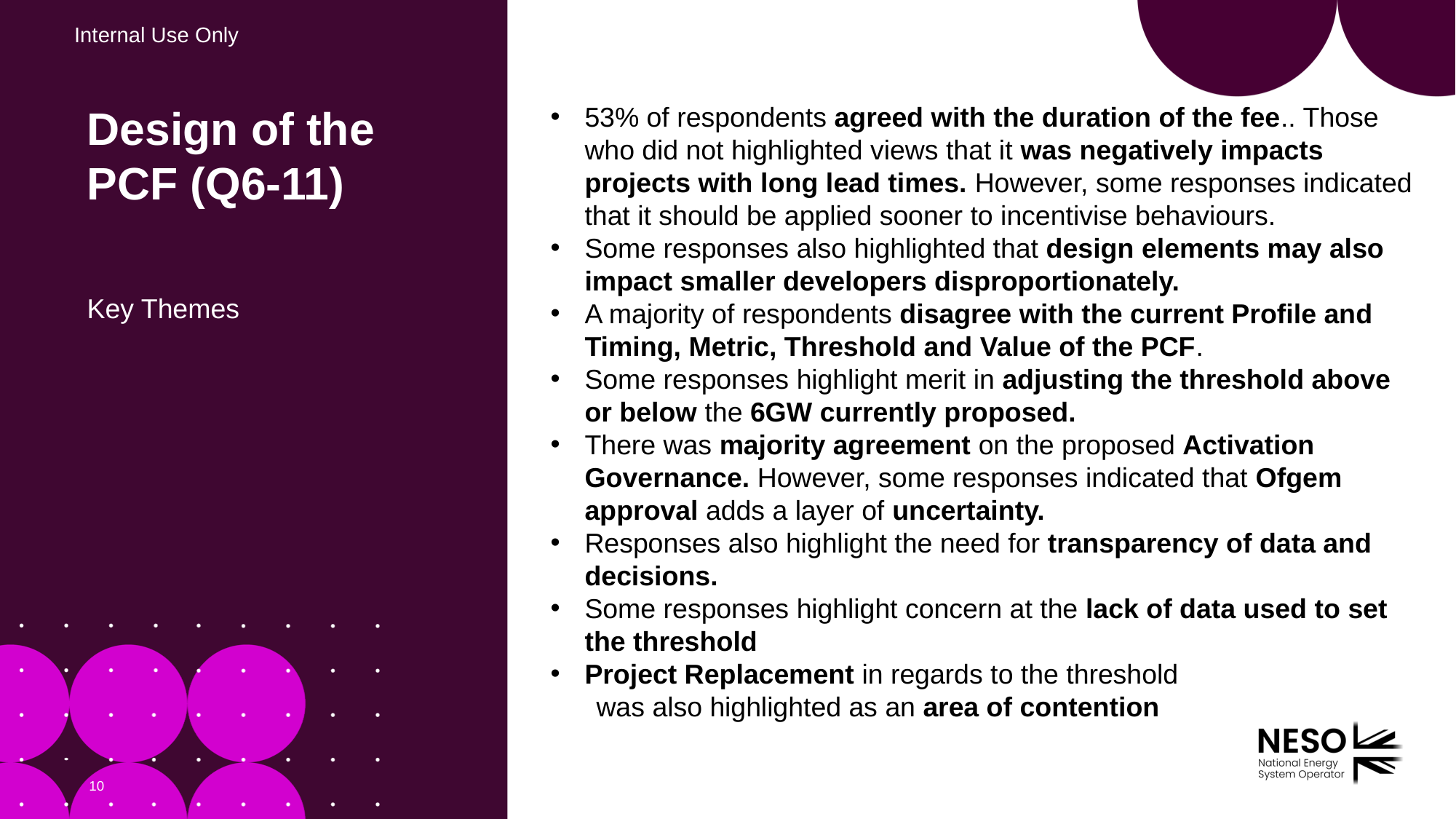

# Design of the PCF (Q6-11)
53% of respondents agreed with the duration of the fee.. Those who did not highlighted views that it was negatively impacts projects with long lead times. However, some responses indicated that it should be applied sooner to incentivise behaviours.
Some responses also highlighted that design elements may also impact smaller developers disproportionately.
A majority of respondents disagree with the current Profile and Timing, Metric, Threshold and Value of the PCF.
Some responses highlight merit in adjusting the threshold above or below the 6GW currently proposed.
There was majority agreement on the proposed Activation Governance. However, some responses indicated that Ofgem approval adds a layer of uncertainty.
Responses also highlight the need for transparency of data and decisions.
Some responses highlight concern at the lack of data used to set the threshold
Project Replacement in regards to the threshold
      was also highlighted as an area of contention

Key Themes